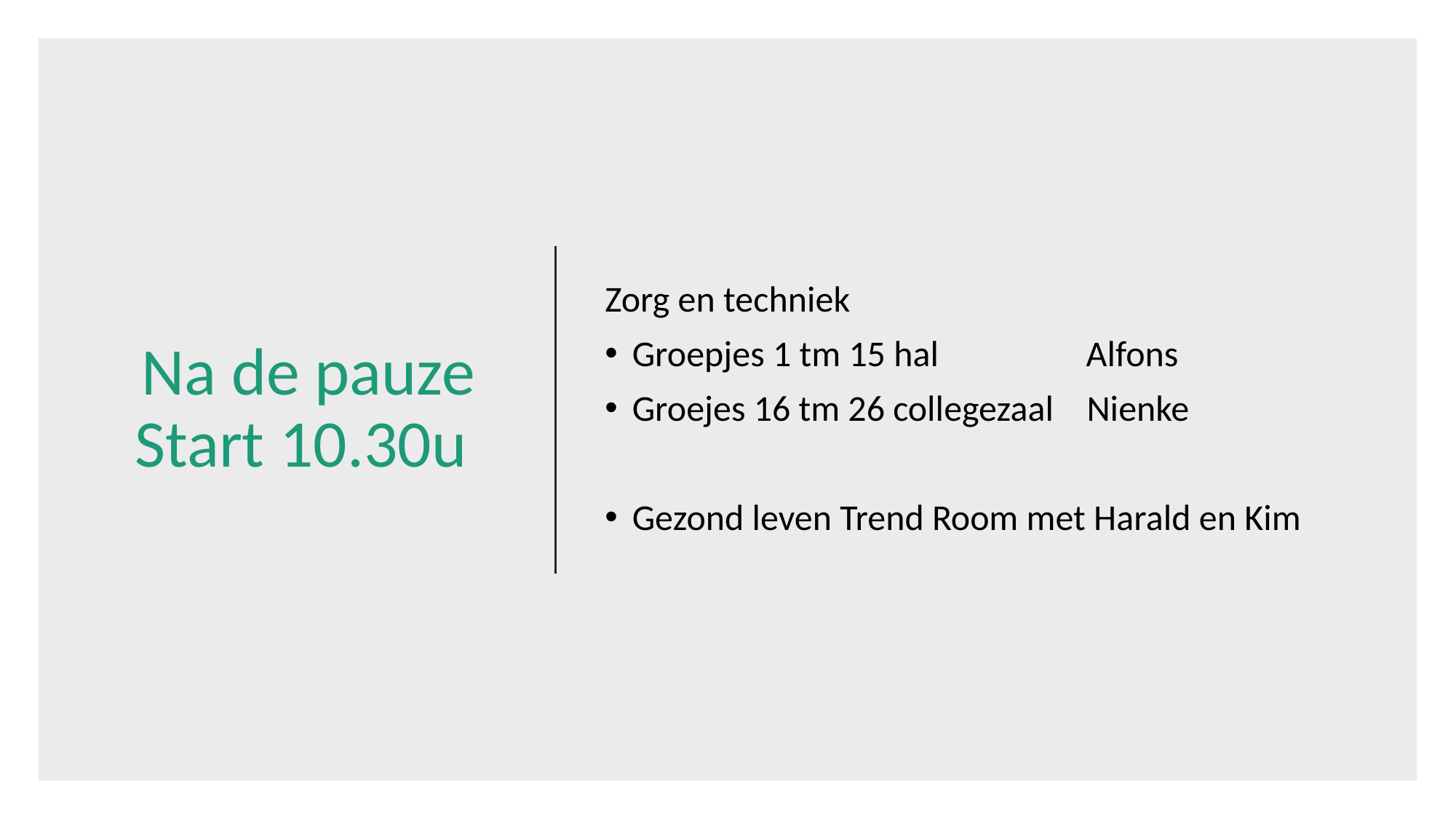

# Na de pauze Start 10.30u
Zorg en techniek
Groepjes 1 tm 15 hal                  Alfons
Groejes 16 tm 26 collegezaal    Nienke

Gezond leven Trend Room met Harald en Kim